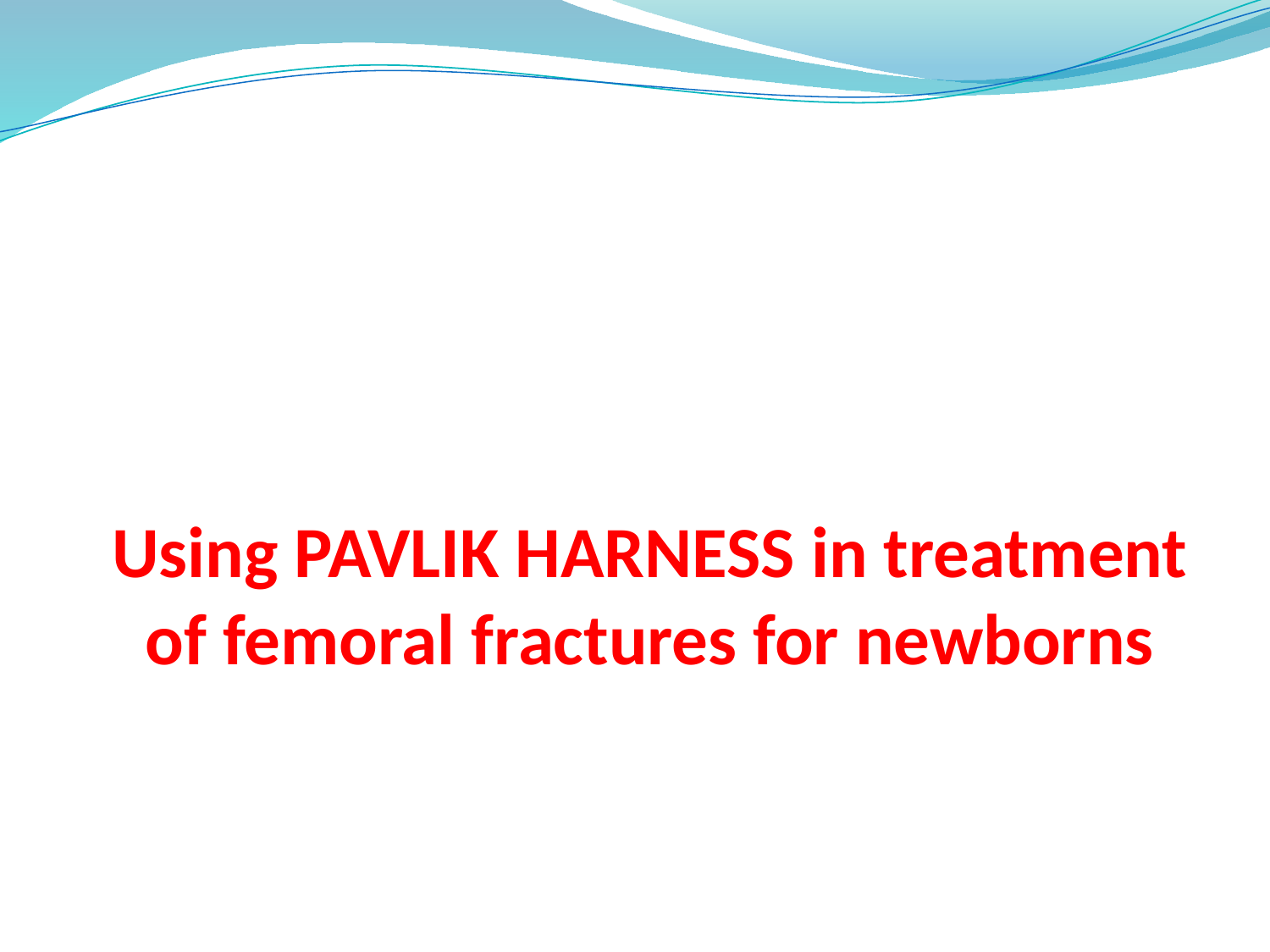

# Using PAVLIK HARNESS in treatment of femoral fractures for newborns